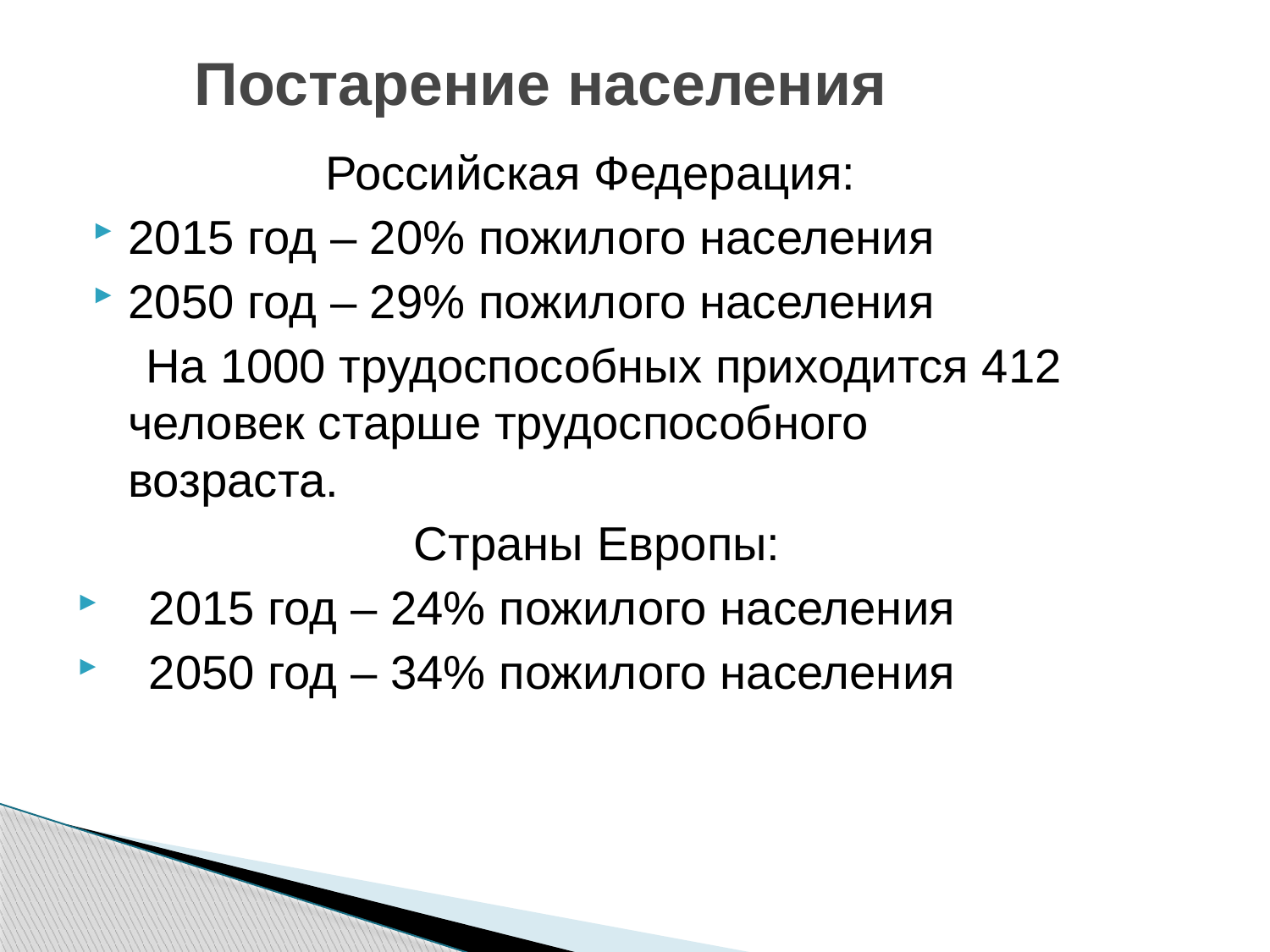

# Постарение населения
Российская Федерация:
2015 год – 20% пожилого населения
2050 год – 29% пожилого населения
    На 1000 трудоспособных приходится 412 человек старше трудоспособного возраста.
 Страны Европы:
2015 год – 24% пожилого населения
2050 год – 34% пожилого населения